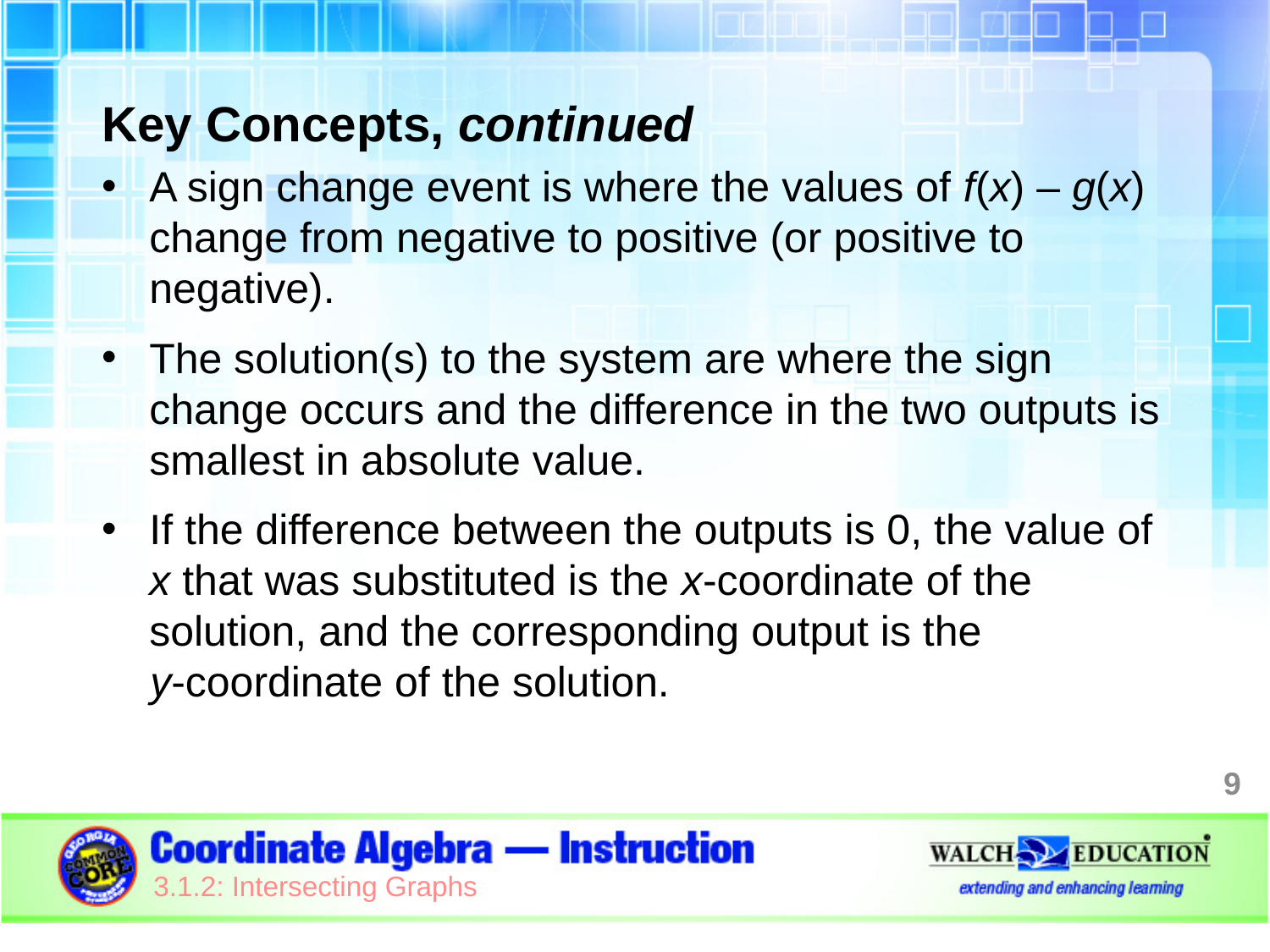

Key Concepts, continued
A sign change event is where the values of f(x) – g(x) change from negative to positive (or positive to negative).
The solution(s) to the system are where the sign change occurs and the difference in the two outputs is smallest in absolute value.
If the difference between the outputs is 0, the value of x that was substituted is the x-coordinate of the solution, and the corresponding output is the
y-coordinate of the solution.

9
3.1.2: Intersecting Graphs